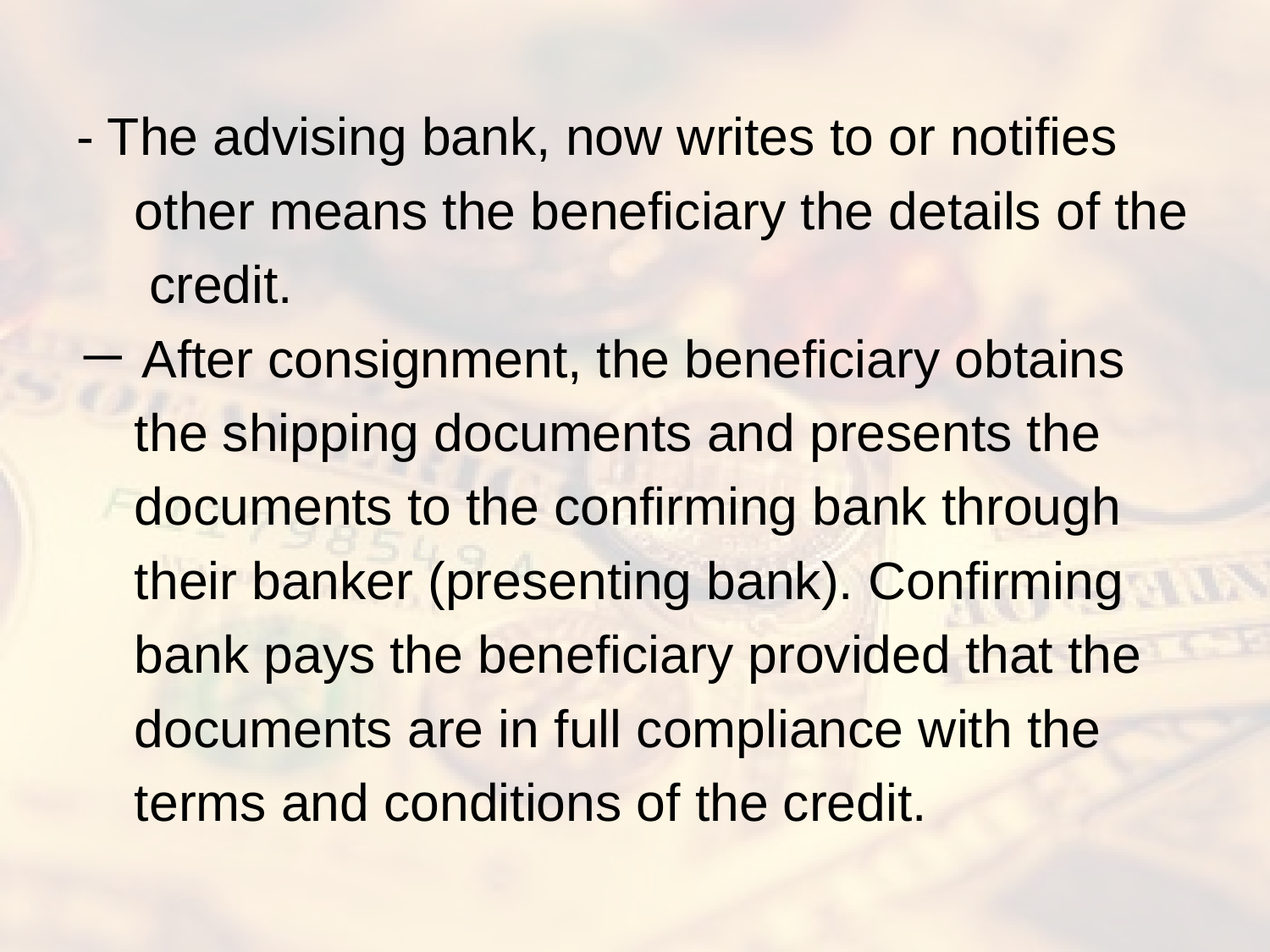

#
- The advising bank, now writes to or notifies
    other means the beneficiary the details of the
     credit.
－After consignment, the beneficiary obtains
    the shipping documents and presents the
    documents to the confirming bank through
    their banker (presenting bank). Confirming
    bank pays the beneficiary provided that the
    documents are in full compliance with the
    terms and conditions of the credit.